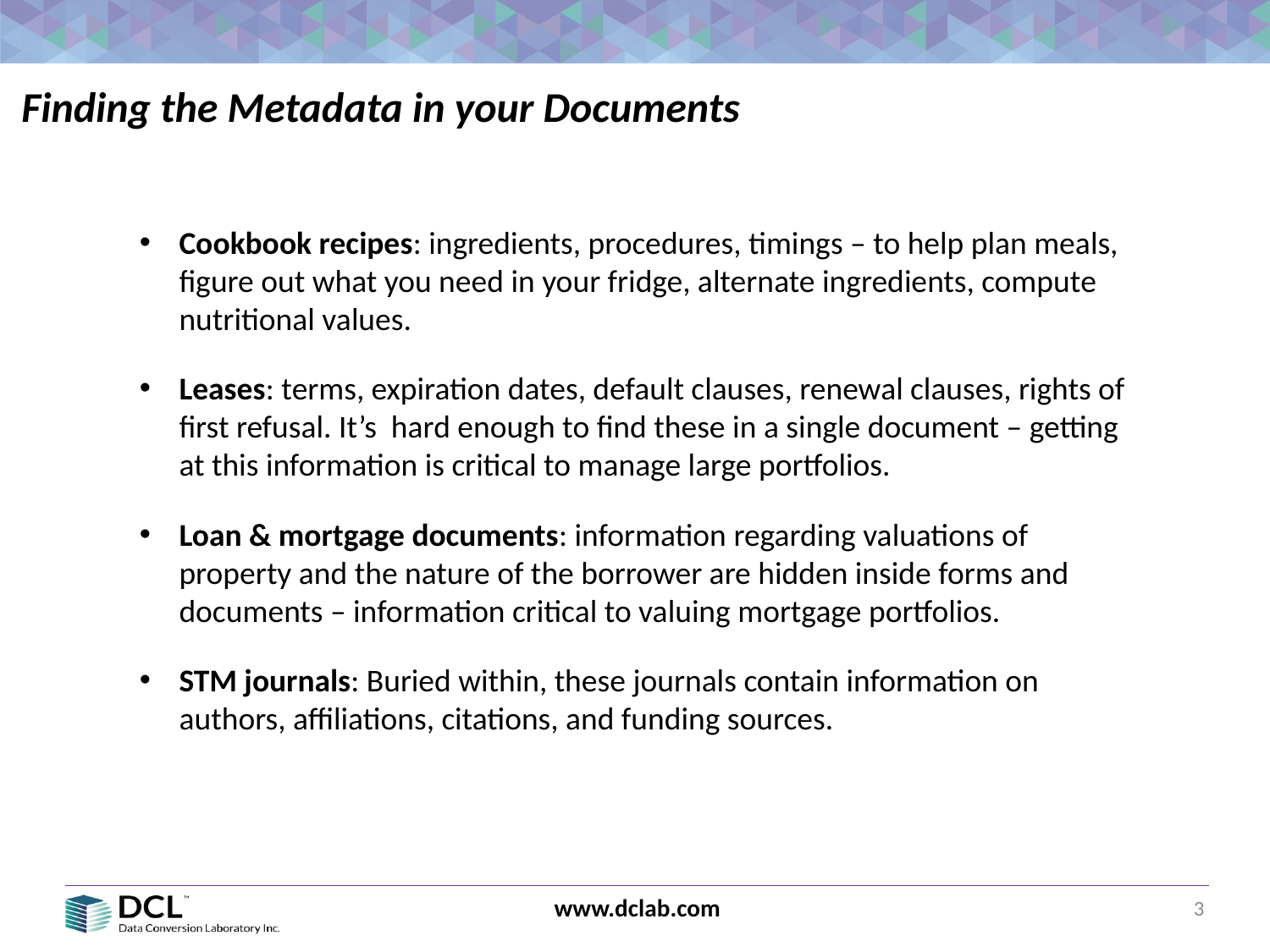

Finding the Metadata in your Documents
Cookbook recipes: ingredients, procedures, timings – to help plan meals, figure out what you need in your fridge, alternate ingredients, compute nutritional values.
Leases: terms, expiration dates, default clauses, renewal clauses, rights of first refusal. It’s  hard enough to find these in a single document – getting at this information is critical to manage large portfolios.
Loan & mortgage documents: information regarding valuations of property and the nature of the borrower are hidden inside forms and documents – information critical to valuing mortgage portfolios.
STM journals: Buried within, these journals contain information on authors, affiliations, citations, and funding sources.
3